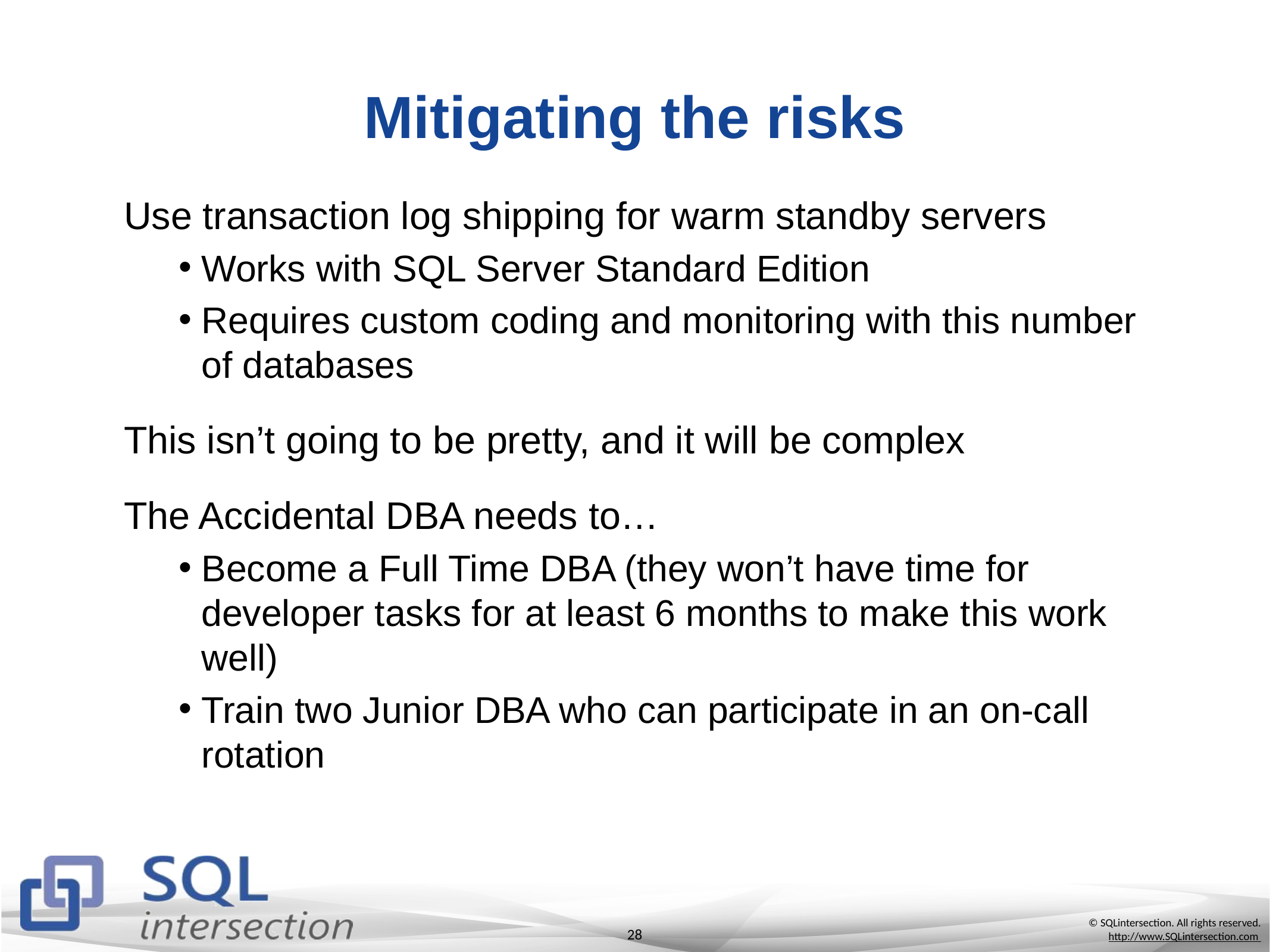

# Mitigating the risks
Use transaction log shipping for warm standby servers
Works with SQL Server Standard Edition
Requires custom coding and monitoring with this number of databases
This isn’t going to be pretty, and it will be complex
The Accidental DBA needs to…
Become a Full Time DBA (they won’t have time for developer tasks for at least 6 months to make this work well)
Train two Junior DBA who can participate in an on-call rotation